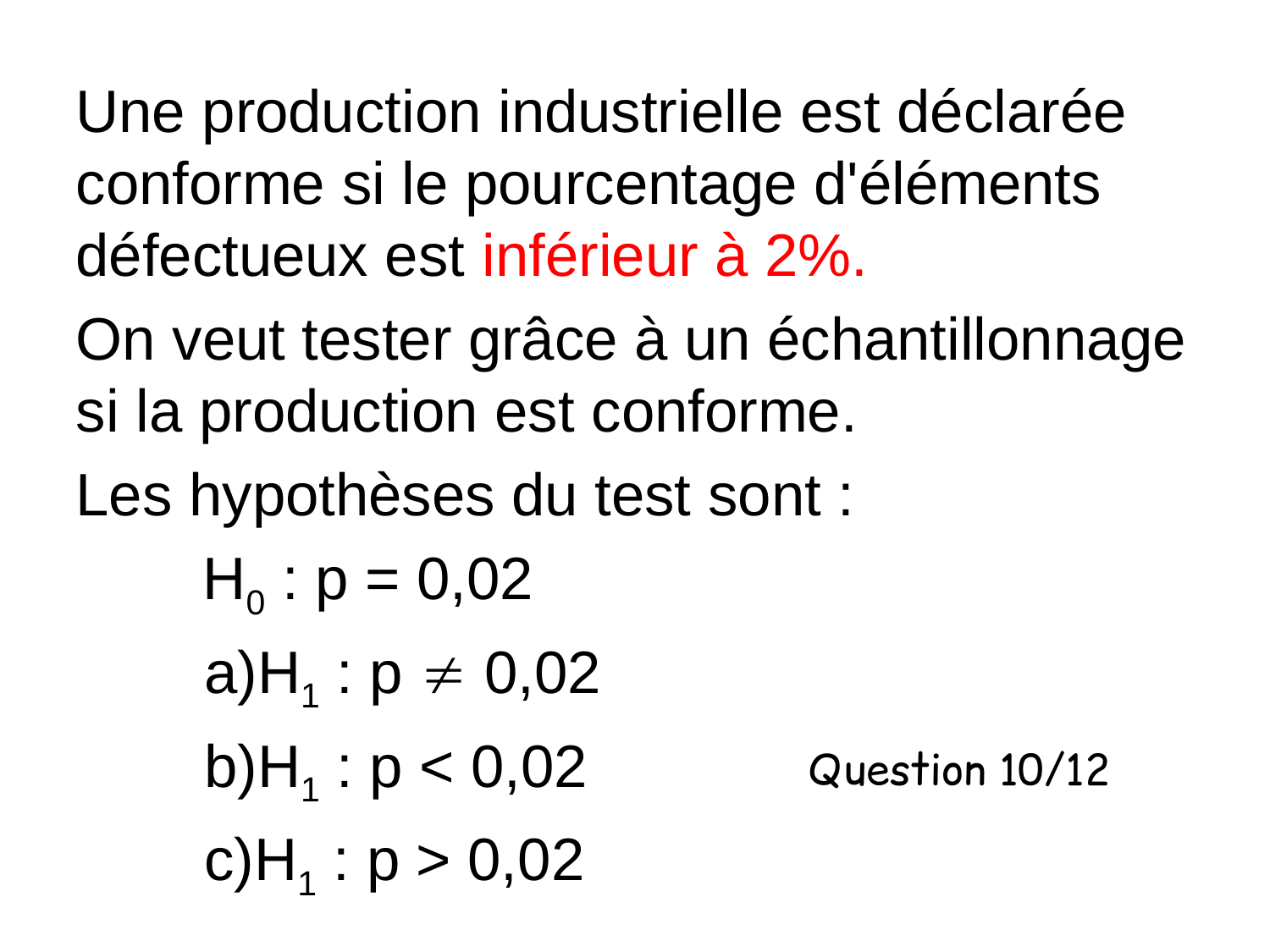

Une production industrielle est déclarée conforme si le pourcentage d'éléments défectueux est inférieur à 2%.
On veut tester grâce à un échantillonnage si la production est conforme.
Les hypothèses du test sont :
	H0 : p = 0,02
H1 : p ≠ 0,02
H1 : p < 0,02
H1 : p > 0,02

Question 10/12